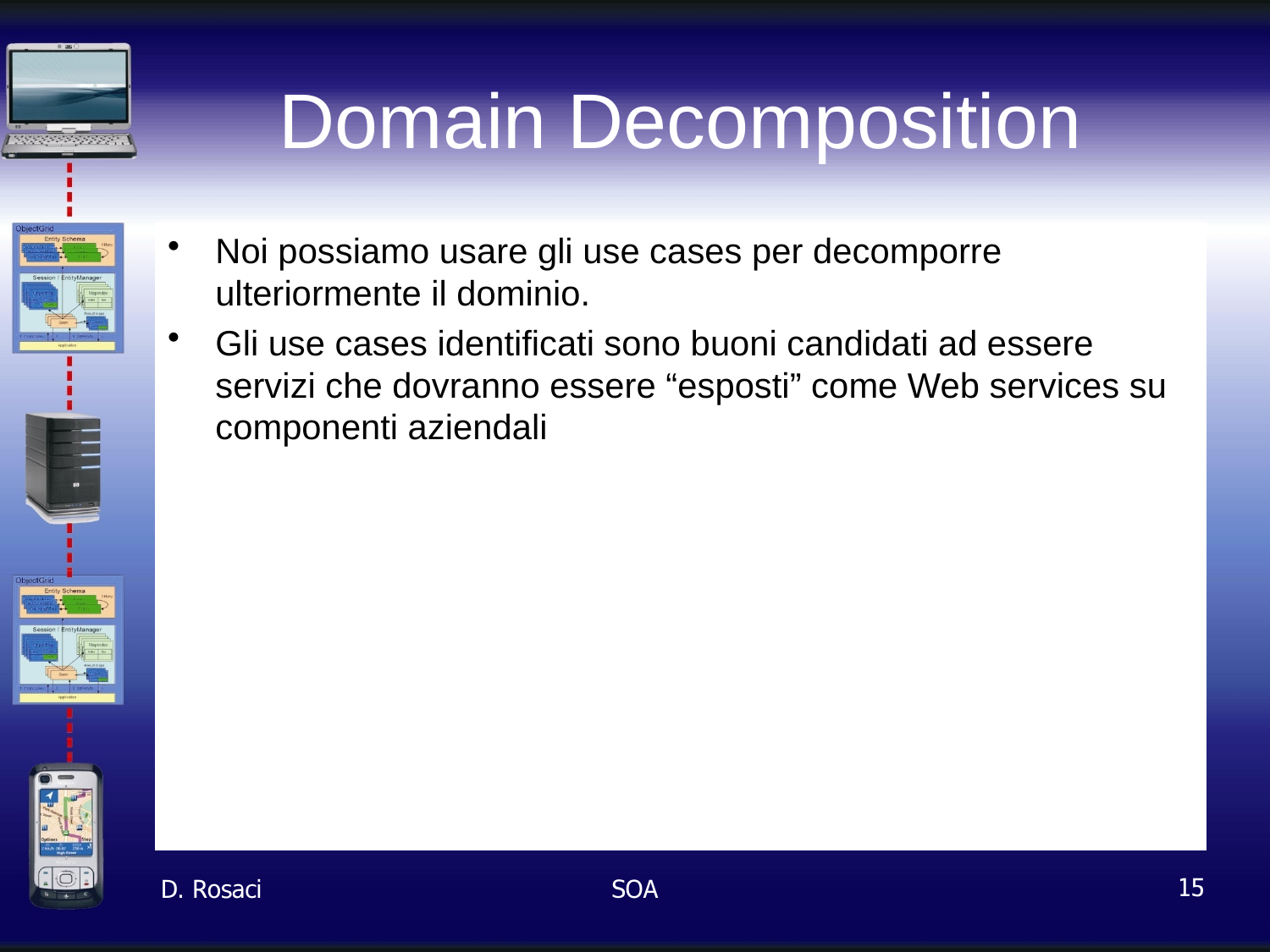

# Domain Decomposition
Noi possiamo usare gli use cases per decomporre ulteriormente il dominio.
Gli use cases identificati sono buoni candidati ad essere servizi che dovranno essere “esposti” come Web services su componenti aziendali
D. Rosaci
SOA